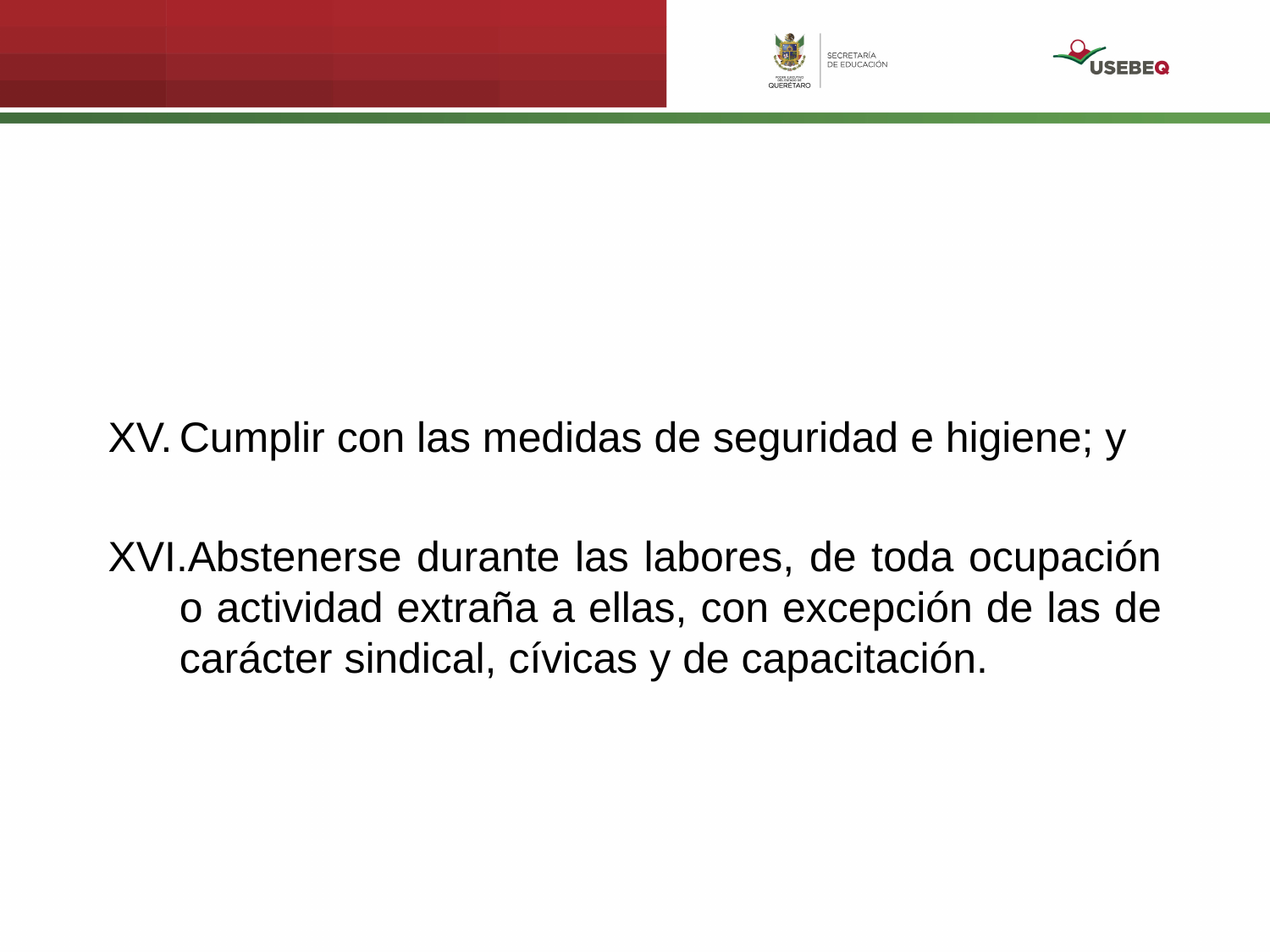

Cumplir con las medidas de seguridad e higiene; y

Abstenerse durante las labores, de toda ocupación o actividad extraña a ellas, con excepción de las de carácter sindical, cívicas y de capacitación.